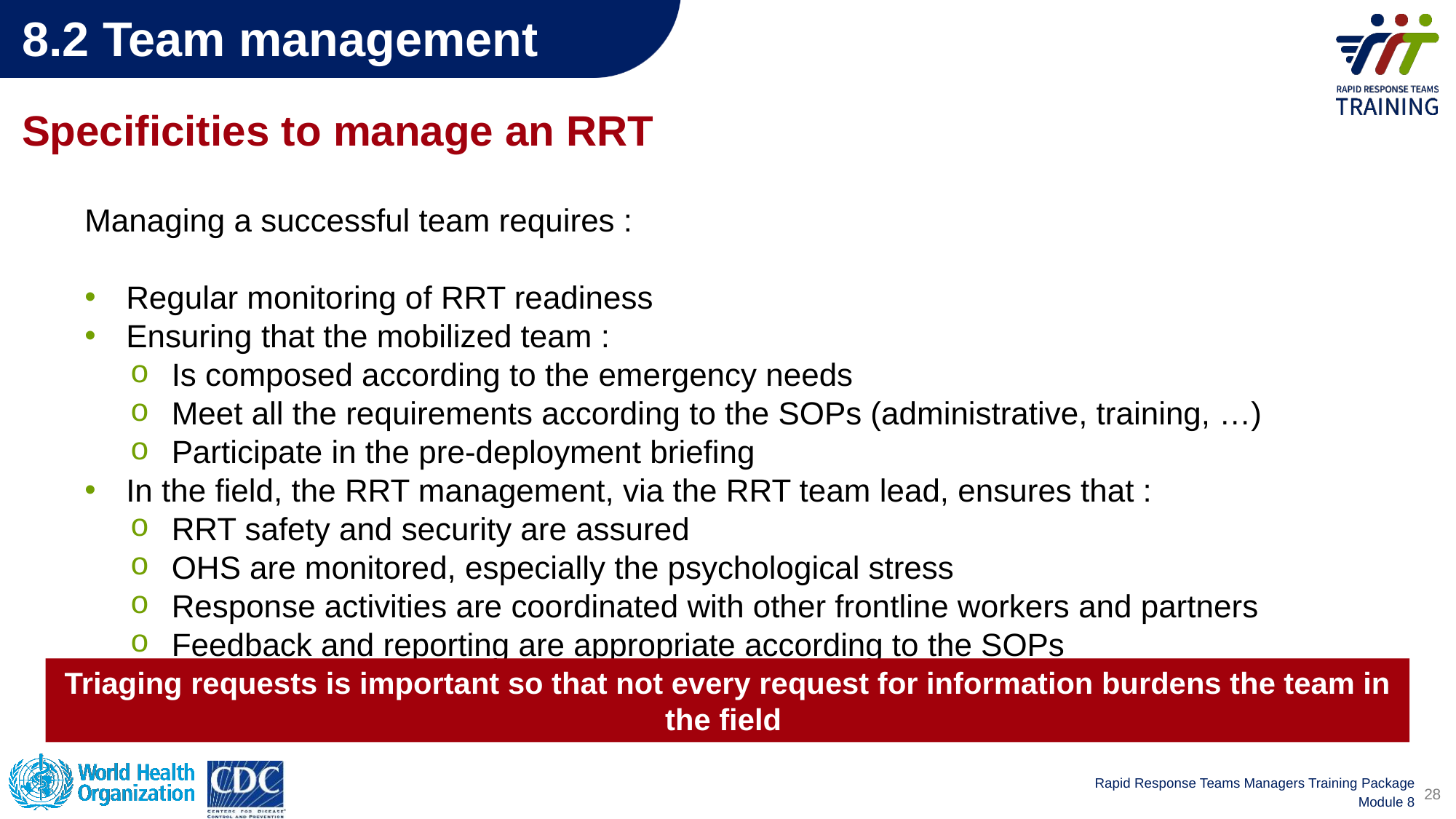

8.2 Team management

Specificities to manage an RRT
Managing a successful team requires :

Regular monitoring of RRT readiness
Ensuring that the mobilized team :
Is composed according to the emergency needs
Meet all the requirements according to the SOPs (administrative, training, …)
Participate in the pre-deployment briefing
In the field, the RRT management, via the RRT team lead, ensures that :
RRT safety and security are assured
OHS are monitored, especially the psychological stress
Response activities are coordinated with other frontline workers and partners
Feedback and reporting are appropriate according to the SOPs

Triaging requests is important so that not every request for information burdens the team in the field
28